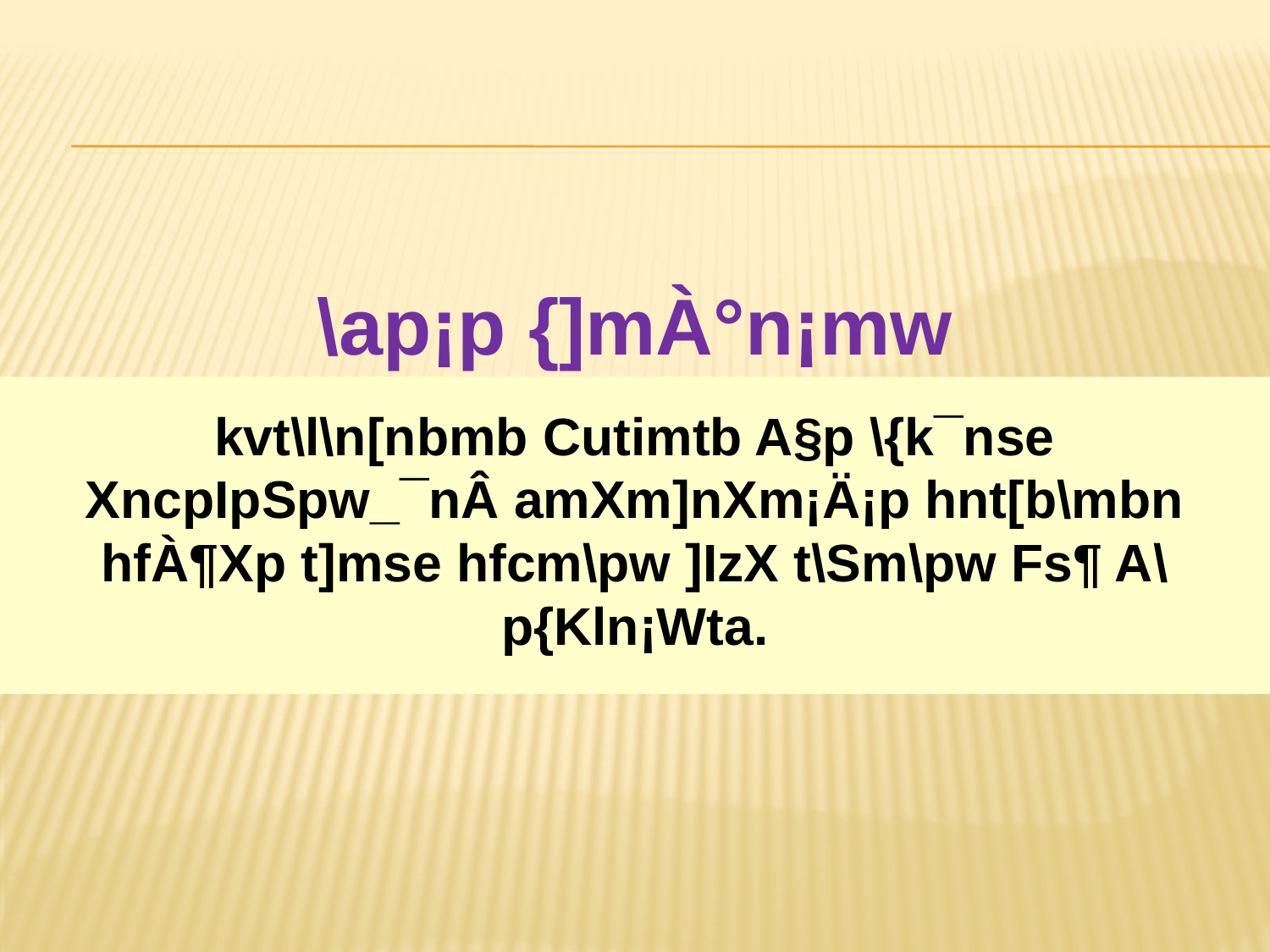

\ap¡p {]mÀ°n¡mw

kvt\l\n[nbmb Cutimtb A§p \{k¯nse XncpIpSpw_¯nÂ amXm]nXm¡Ä¡p hnt[b\mbn hfÀ¶Xp t]mse hfcm\pw ]IzX t\Sm\pw Fs¶ A\p{Kln¡Wta.